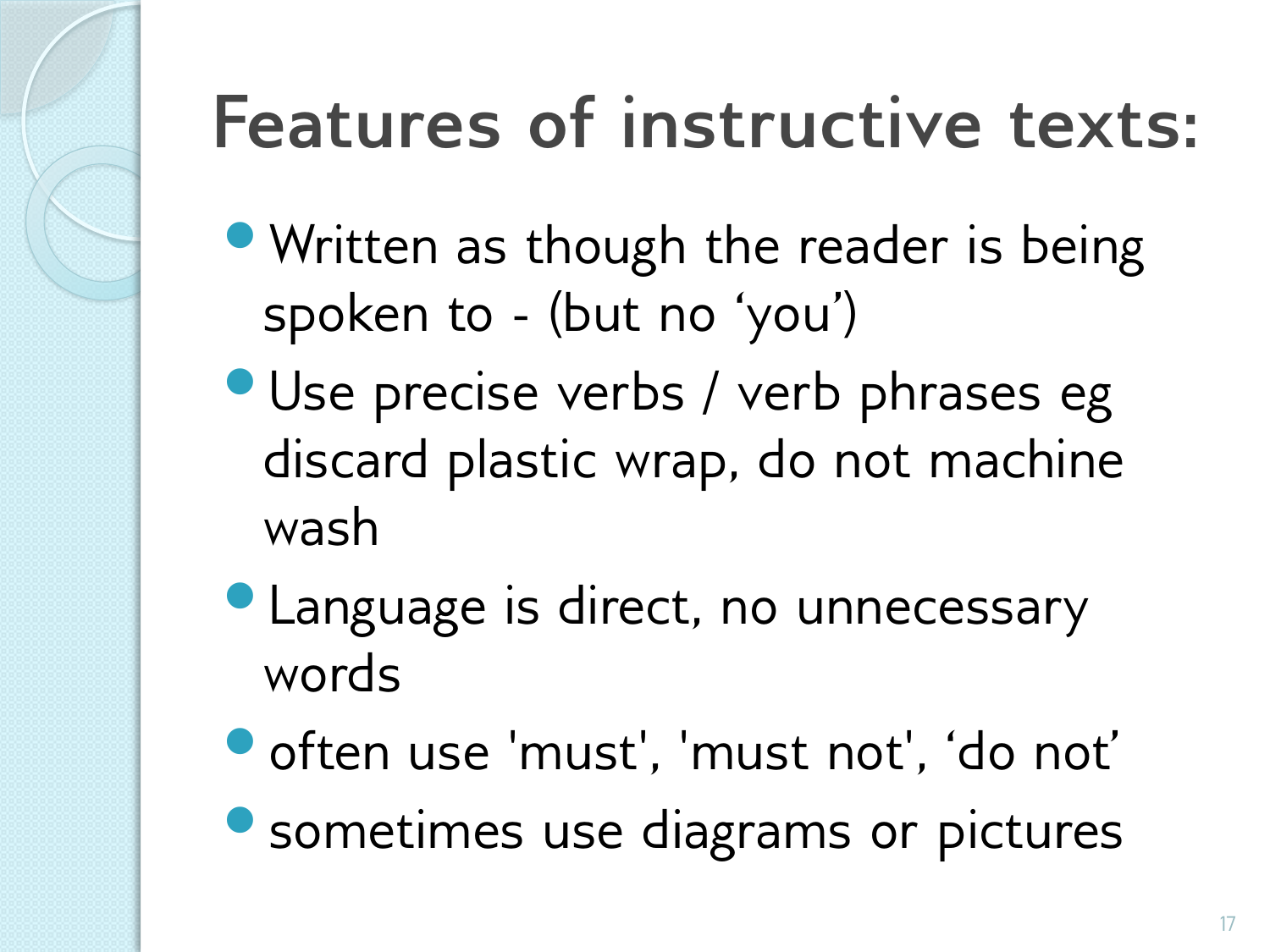

# Features of instructive texts:
Written as though the reader is being spoken to - (but no ‘you’)
Use precise verbs / verb phrases eg discard plastic wrap, do not machine wash
Language is direct, no unnecessary words
often use 'must', 'must not', ‘do not’
sometimes use diagrams or pictures

17